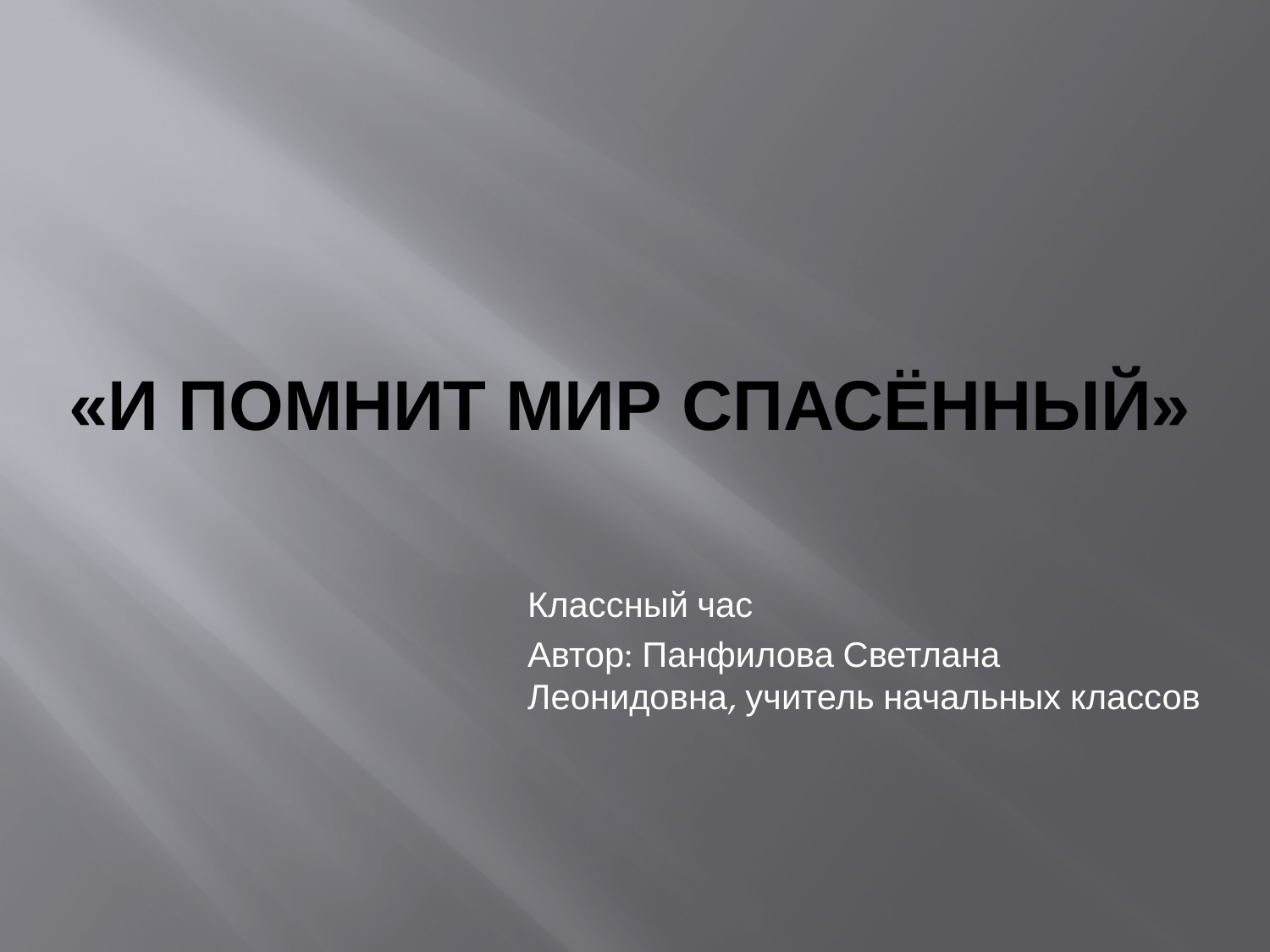

# «И помнит мир спасённый»
Классный час
Автор: Панфилова Светлана Леонидовна, учитель начальных классов